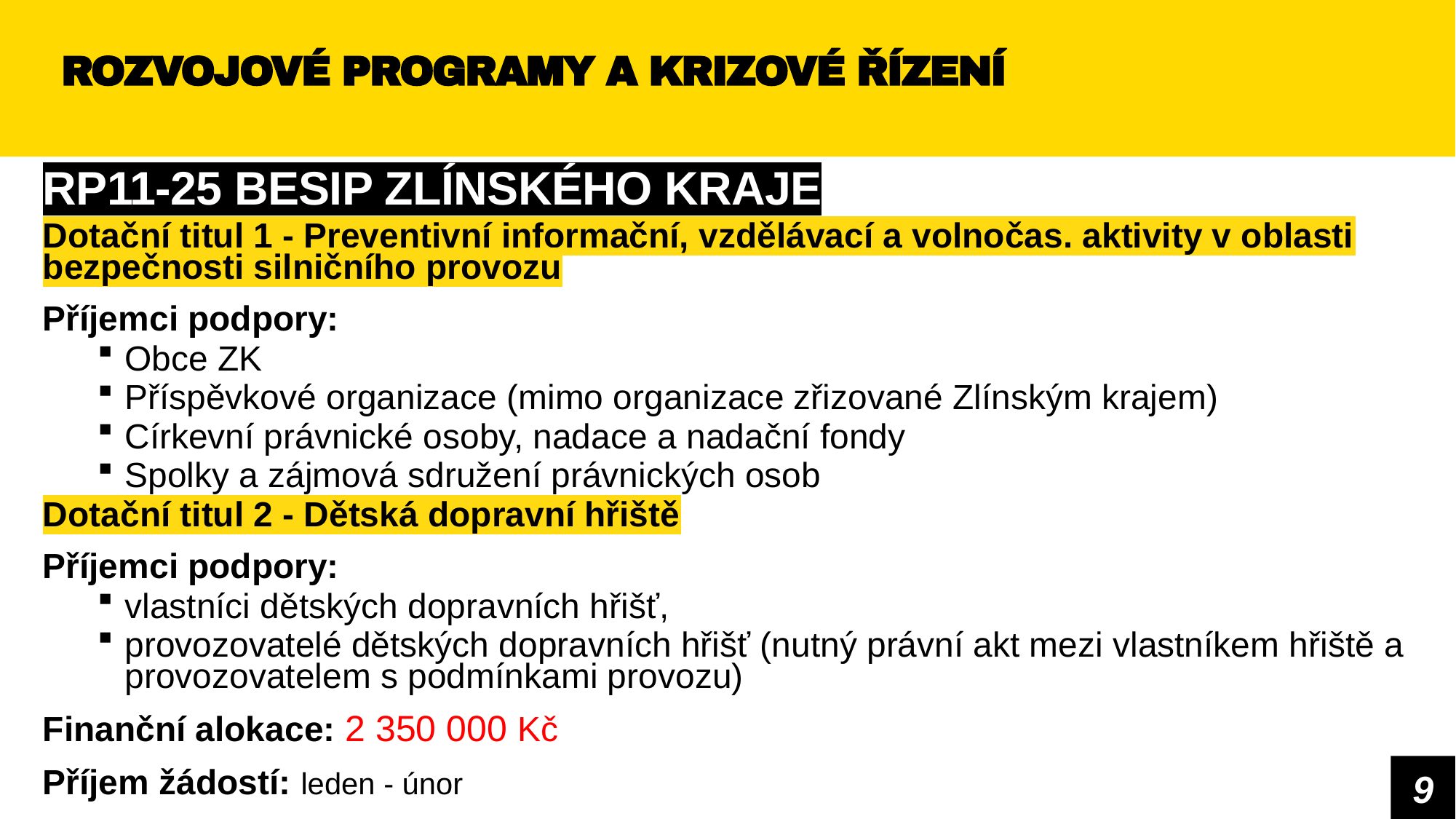

# ROZVOJOVÉ PROGRAMY A KRIZOVÉ ŘÍZENÍ
RP11-25 BESIP ZLÍNSKÉHO KRAJE
Dotační titul 1 - Preventivní informační, vzdělávací a volnočas. aktivity v oblasti bezpečnosti silničního provozu
Příjemci podpory:
Obce ZK
Příspěvkové organizace (mimo organizace zřizované Zlínským krajem)
Církevní právnické osoby, nadace a nadační fondy
Spolky a zájmová sdružení právnických osob
Dotační titul 2 - Dětská dopravní hřiště
Příjemci podpory:
vlastníci dětských dopravních hřišť,
provozovatelé dětských dopravních hřišť (nutný právní akt mezi vlastníkem hřiště a provozovatelem s podmínkami provozu)
Finanční alokace: 2 350 000 Kč
Příjem žádostí: leden - únor

9